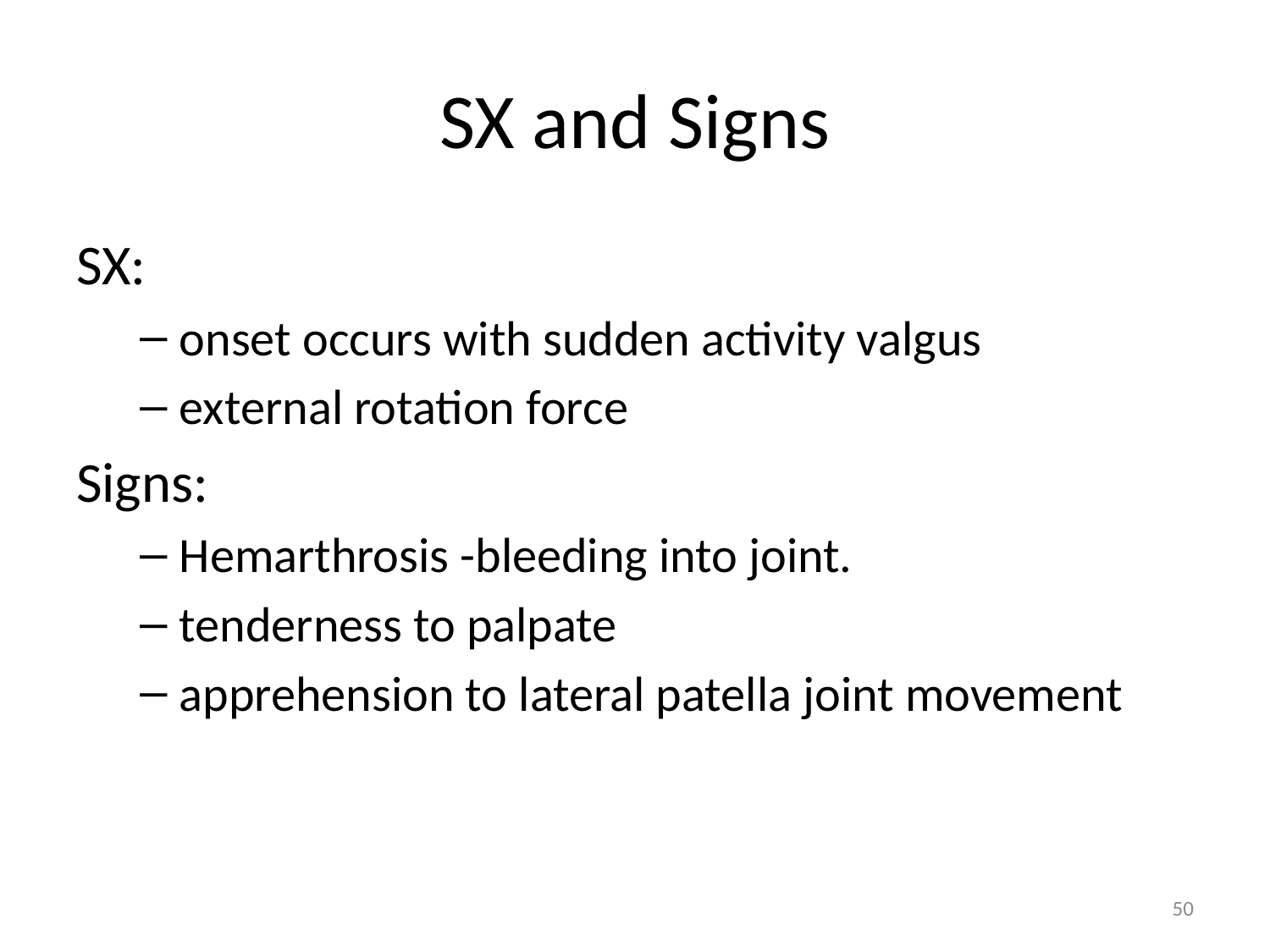

# SX and Signs
SX:
onset occurs with sudden activity valgus
external rotation force
Signs:
Hemarthrosis -bleeding into joint.
tenderness to palpate
apprehension to lateral patella joint movement
50